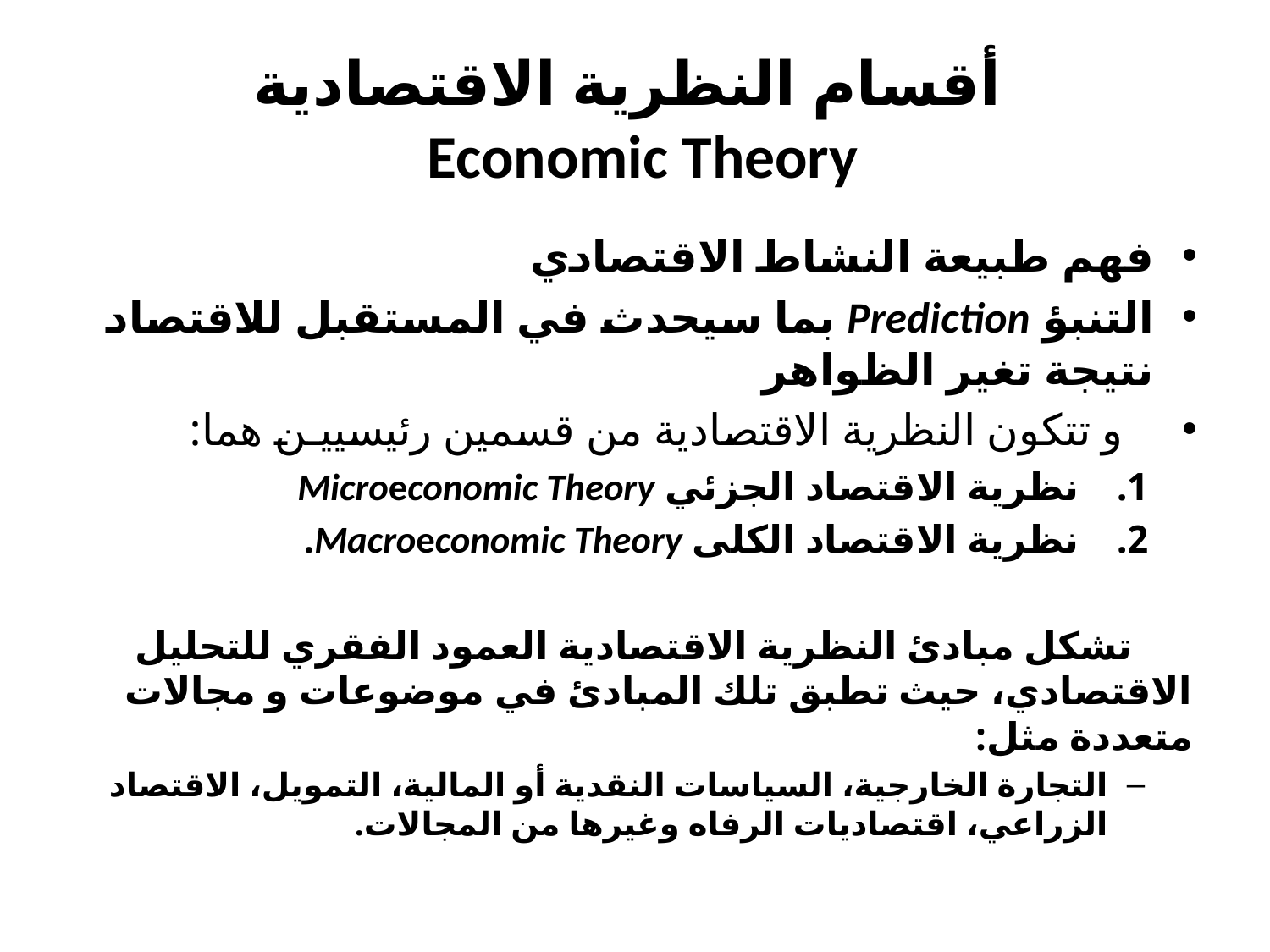

# أقسام النظرية الاقتصادية Economic Theory
فهم طبيعة النشاط الاقتصادي
التنبؤ Prediction بما سيحدث في المستقبل للاقتصاد نتيجة تغير الظواهر
و تتكون النظرية الاقتصادية من قسمين رئيسييـن هما:
نظرية الاقتصاد الجزئي Microeconomic Theory
نظرية الاقتصاد الكلى Macroeconomic Theory.

      تشكل مبادئ النظرية الاقتصادية العمود الفقري للتحليل الاقتصادي، حيث تطبق تلك المبادئ في موضوعات و مجالات متعددة مثل:
التجارة الخارجية، السياسات النقدية أو المالية، التمويل، الاقتصاد الزراعي، اقتصاديات الرفاه وغيرها من المجالات.